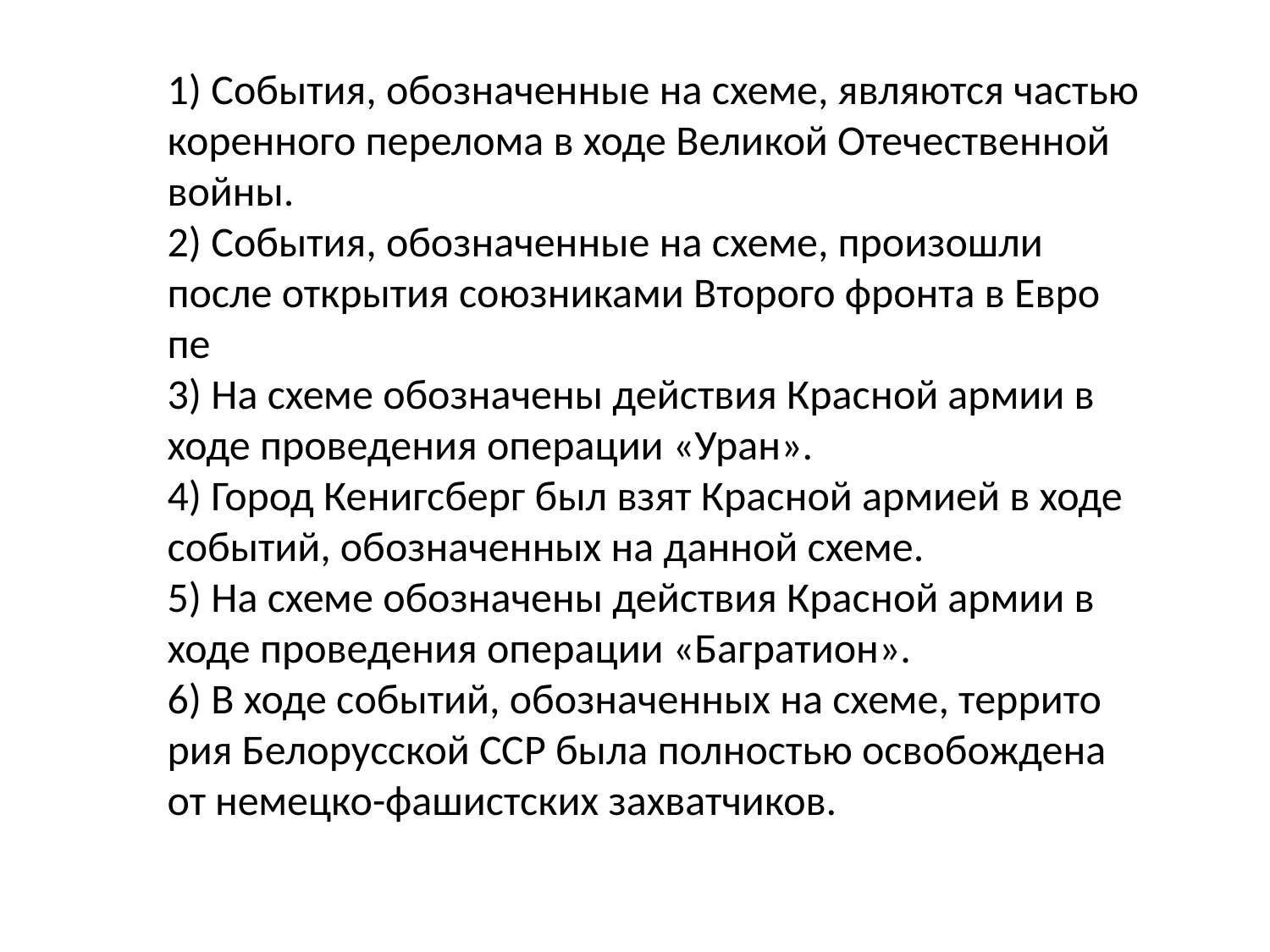

1) Со­бы­тия, обо­зна­чен­ные на схеме, яв­ля­ют­ся ча­стью ко­рен­но­го пе­ре­ло­ма в ходе Ве­ли­кой Оте­че­ствен­ной войны.
2) Со­бы­тия, обо­зна­чен­ные на схеме, про­изо­шли после от­кры­тия со­юз­ни­ка­ми Вто­ро­го фрон­та в Ев­ро­пе
3) На схеме обо­зна­че­ны дей­ствия Крас­ной армии в ходе про­ве­де­ния опе­ра­ции «Уран».
4) Город Ке­нигсберг был взят Крас­ной ар­ми­ей в ходе со­бы­тий, обо­зна­чен­ных на дан­ной схеме.
5) На схеме обо­зна­че­ны дей­ствия Крас­ной армии в ходе про­ве­де­ния опе­ра­ции «Баг­ра­ти­он».
6) В ходе со­бы­тий, обо­зна­чен­ных на схеме, тер­ри­то­рия Бе­ло­рус­ской ССР была пол­но­стью осво­бож­де­на от не­мец­ко-фа­шист­ских за­хват­чи­ков.
#